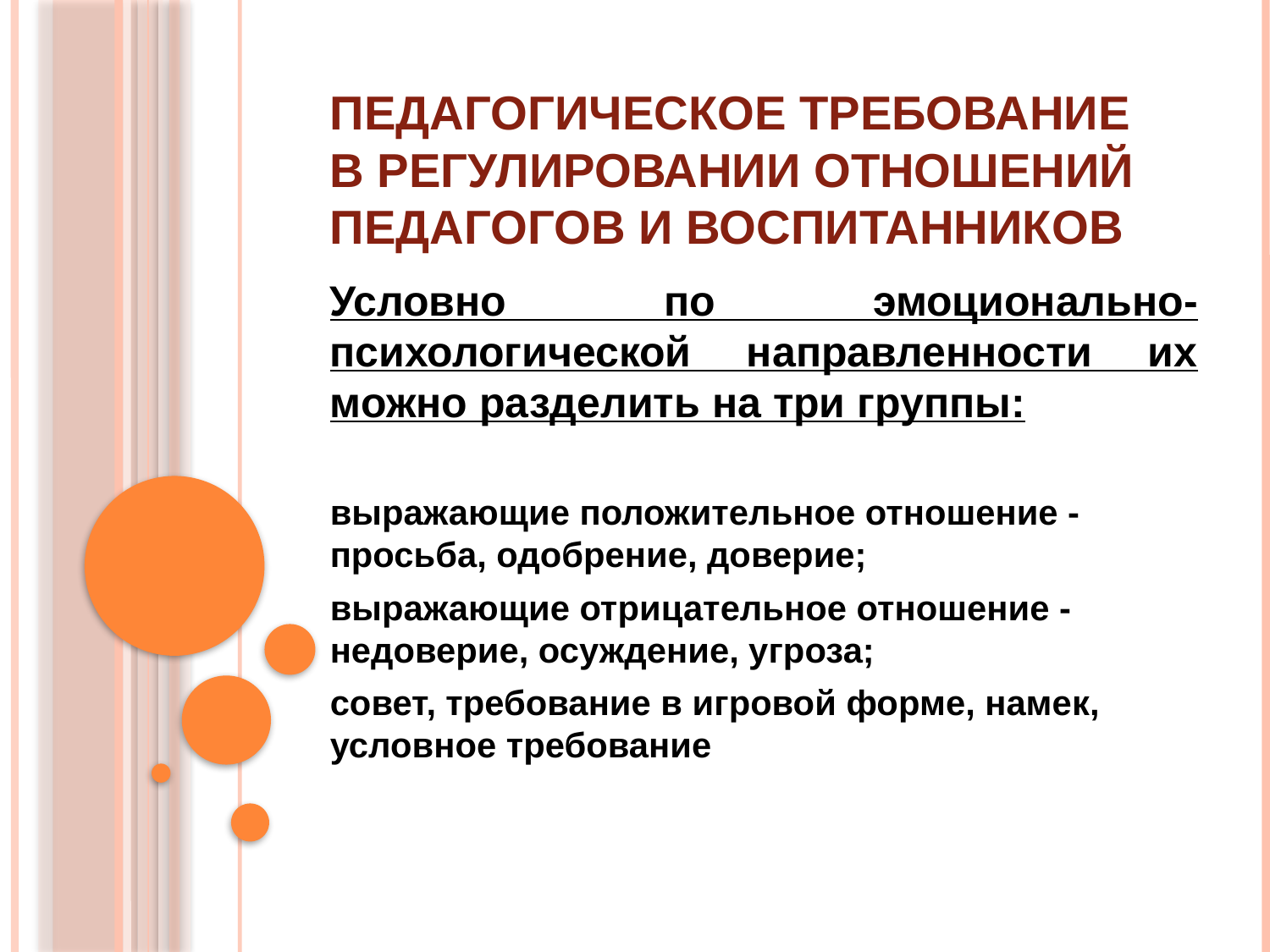

# Педагогическое требование в регулировании отношений педагогов и воспитанников
Условно по эмоционально-психологической направленности их можно разделить на три группы:

выражающие положительное отношение - просьба, одобрение, доверие;
выражающие отрицательное отношение - недоверие, осуждение, угроза;
совет, требование в игровой форме, намек, условное требование